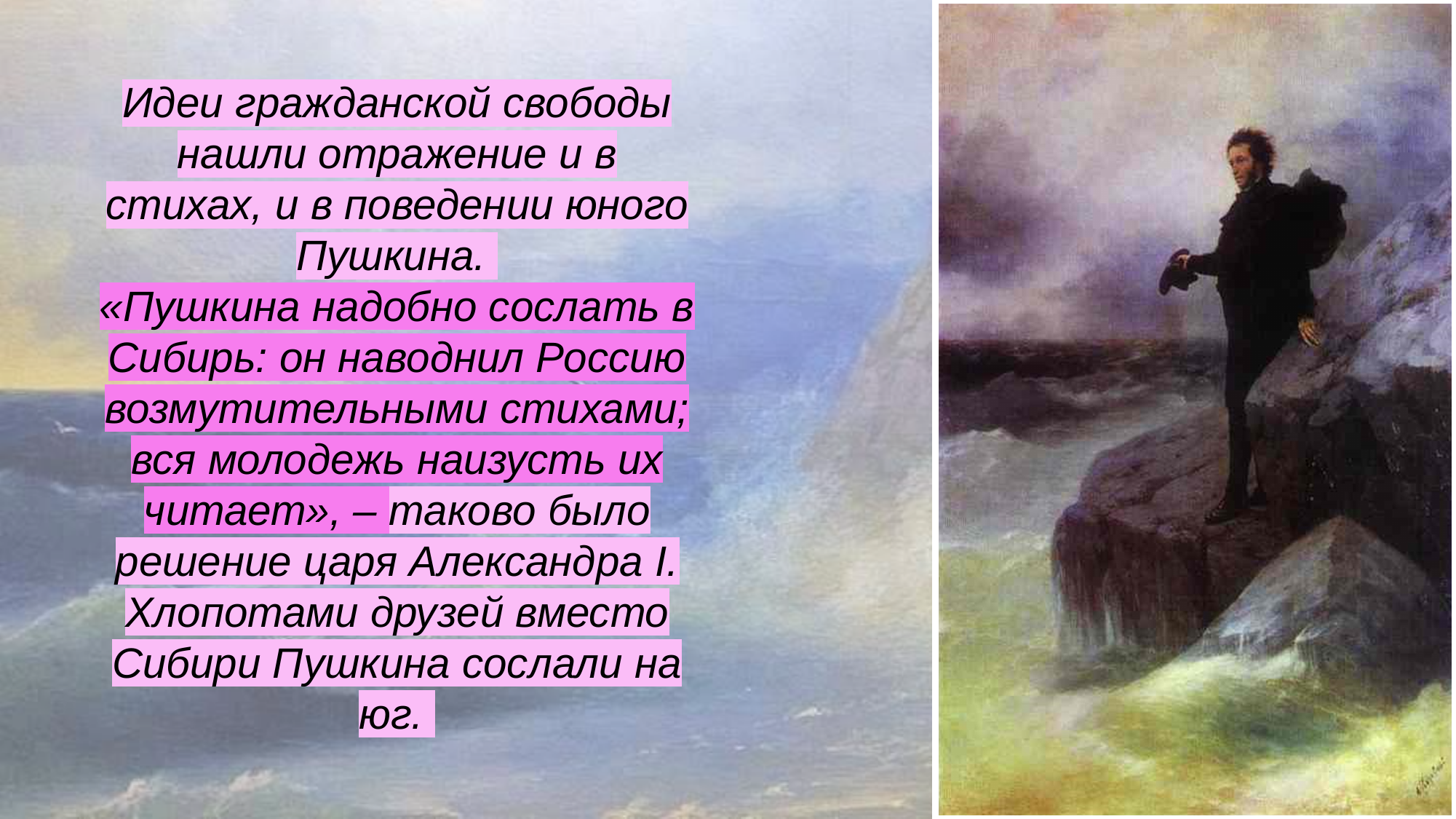

Идеи гражданской свободы нашли отражение и в стихах, и в поведении юного Пушкина.
«Пушкина надобно сослать в Сибирь: он наводнил Россию возмутительными стихами; вся молодежь наизусть их читает», – таково было решение царя Александра I. Хлопотами друзей вместо Сибири Пушкина сослали на юг.